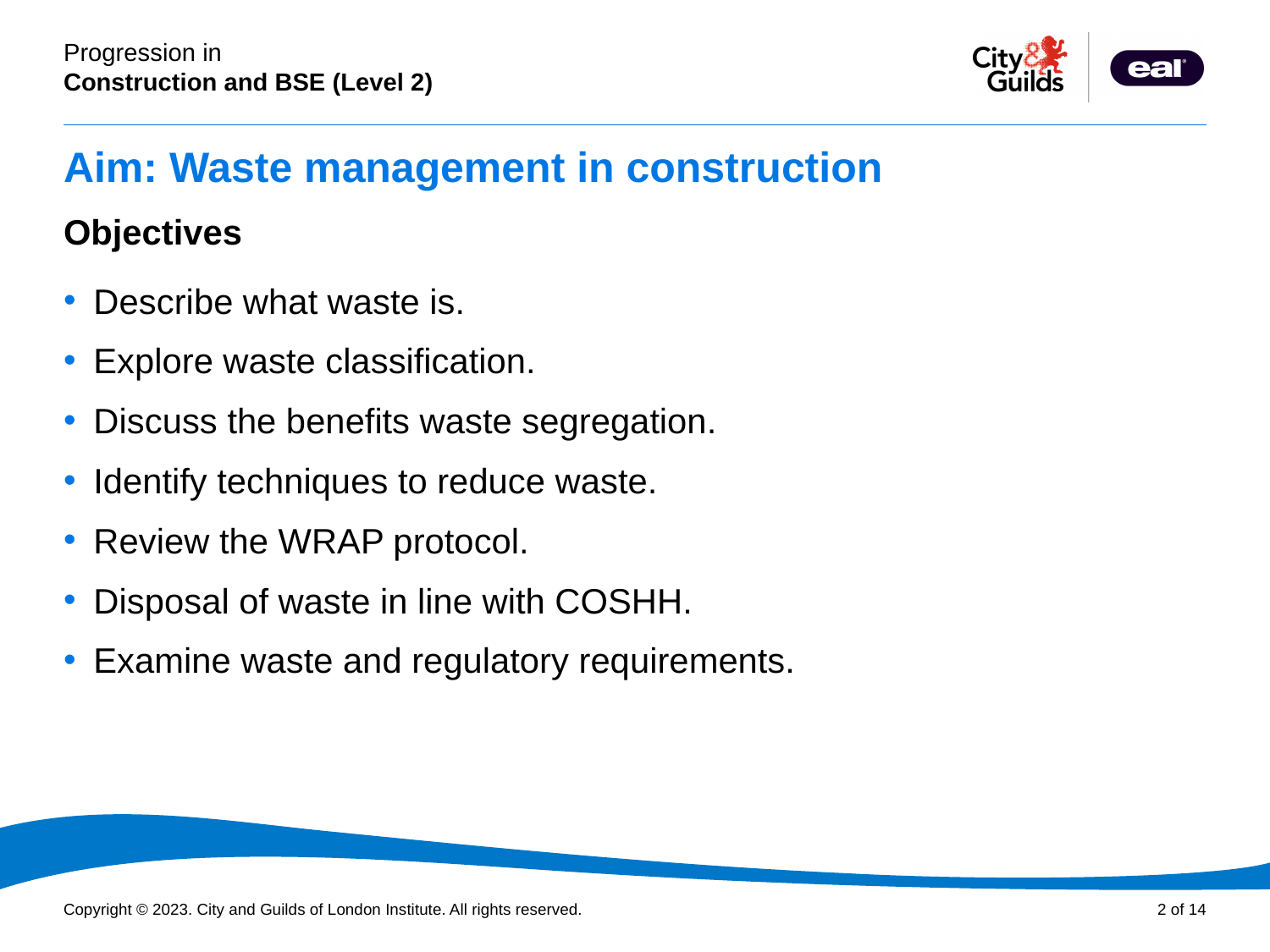

# Aim: Waste management in construction
Objectives
Describe what waste is.
Explore waste classification.
Discuss the benefits waste segregation.
Identify techniques to reduce waste.
Review the WRAP protocol.
Disposal of waste in line with COSHH.
Examine waste and regulatory requirements.